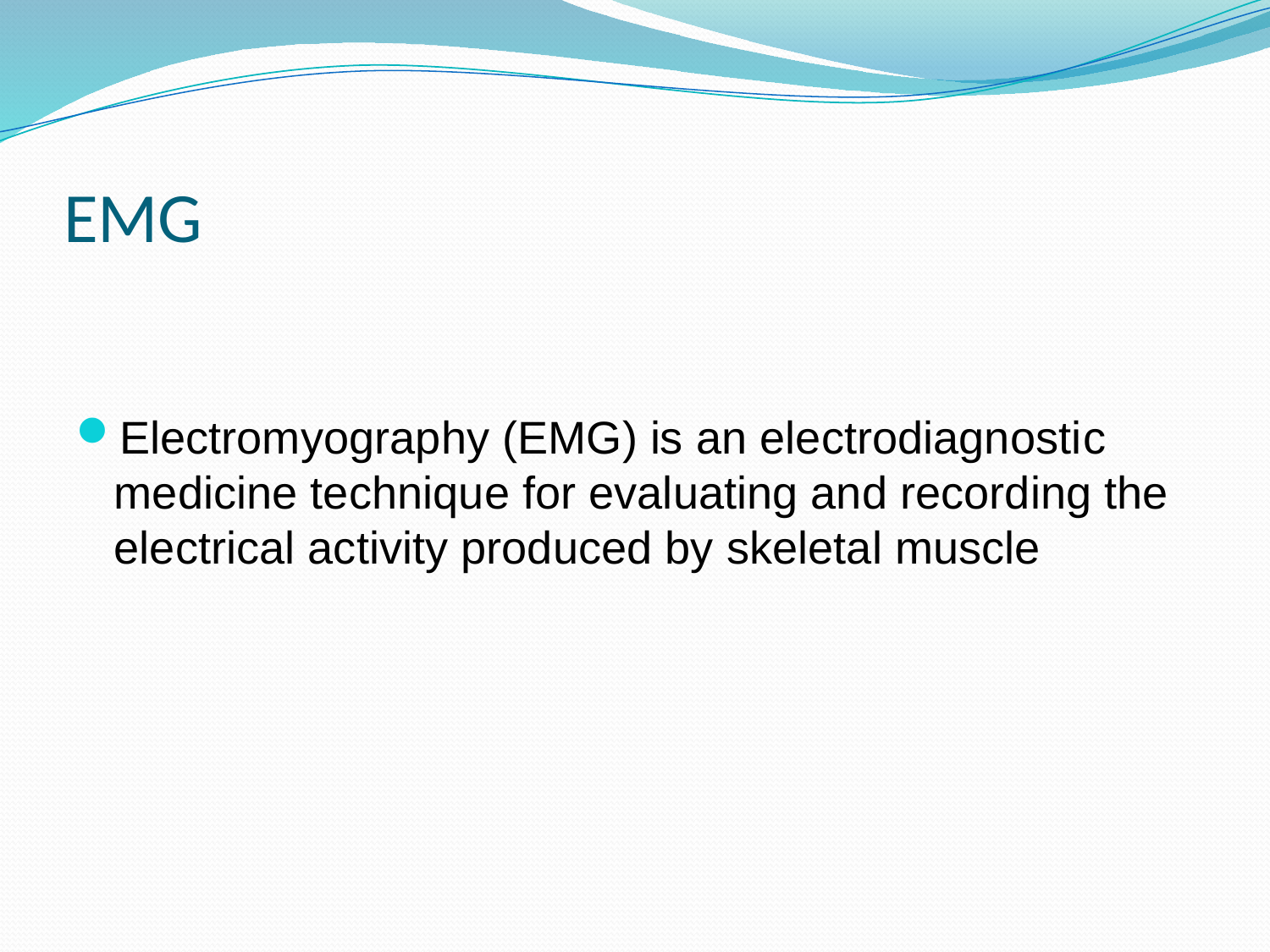

# EMG

Electromyography (EMG) is an electrodiagnostic medicine technique for evaluating and recording the electrical activity produced by skeletal muscle